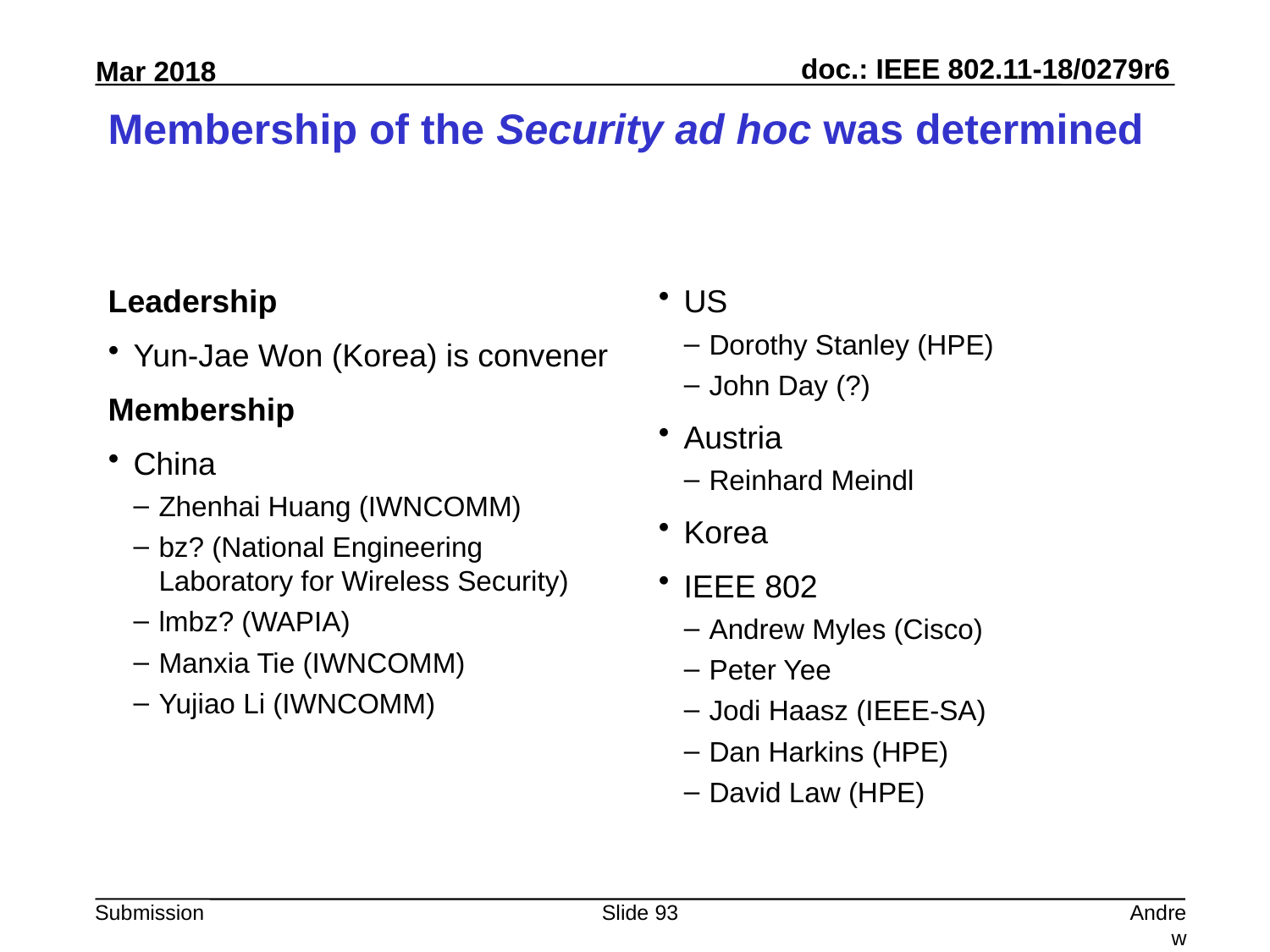

# Membership of the Security ad hoc was determined
Leadership
Yun-Jae Won (Korea) is convener
Membership
China
Zhenhai Huang (IWNCOMM)
bz? (National Engineering Laboratory for Wireless Security)
lmbz? (WAPIA)
Manxia Tie (IWNCOMM)
Yujiao Li (IWNCOMM)
US
Dorothy Stanley (HPE)
John Day (?)
Austria
Reinhard Meindl
Korea
IEEE 802
Andrew Myles (Cisco)
Peter Yee
Jodi Haasz (IEEE-SA)
Dan Harkins (HPE)
David Law (HPE)

Slide 93
Andrew Myles, Cisco